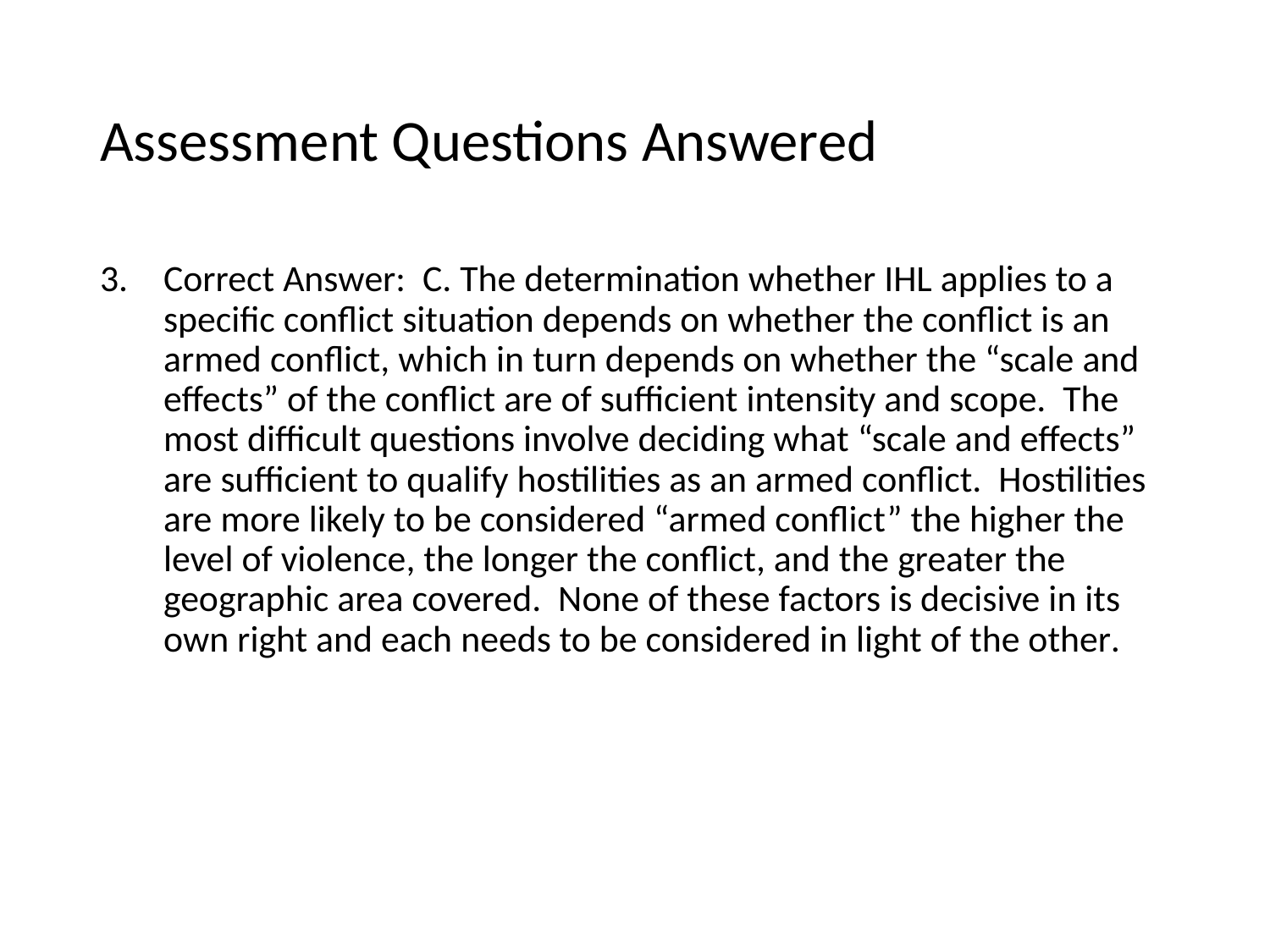

# Assessment Questions Answered
Correct Answer:  C. The determination whether IHL applies to a specific conflict situation depends on whether the conflict is an armed conflict, which in turn depends on whether the “scale and effects” of the conflict are of sufficient intensity and scope.  The most difficult questions involve deciding what “scale and effects” are sufficient to qualify hostilities as an armed conflict.  Hostilities are more likely to be considered “armed conflict” the higher the level of violence, the longer the conflict, and the greater the geographic area covered.  None of these factors is decisive in its own right and each needs to be considered in light of the other.